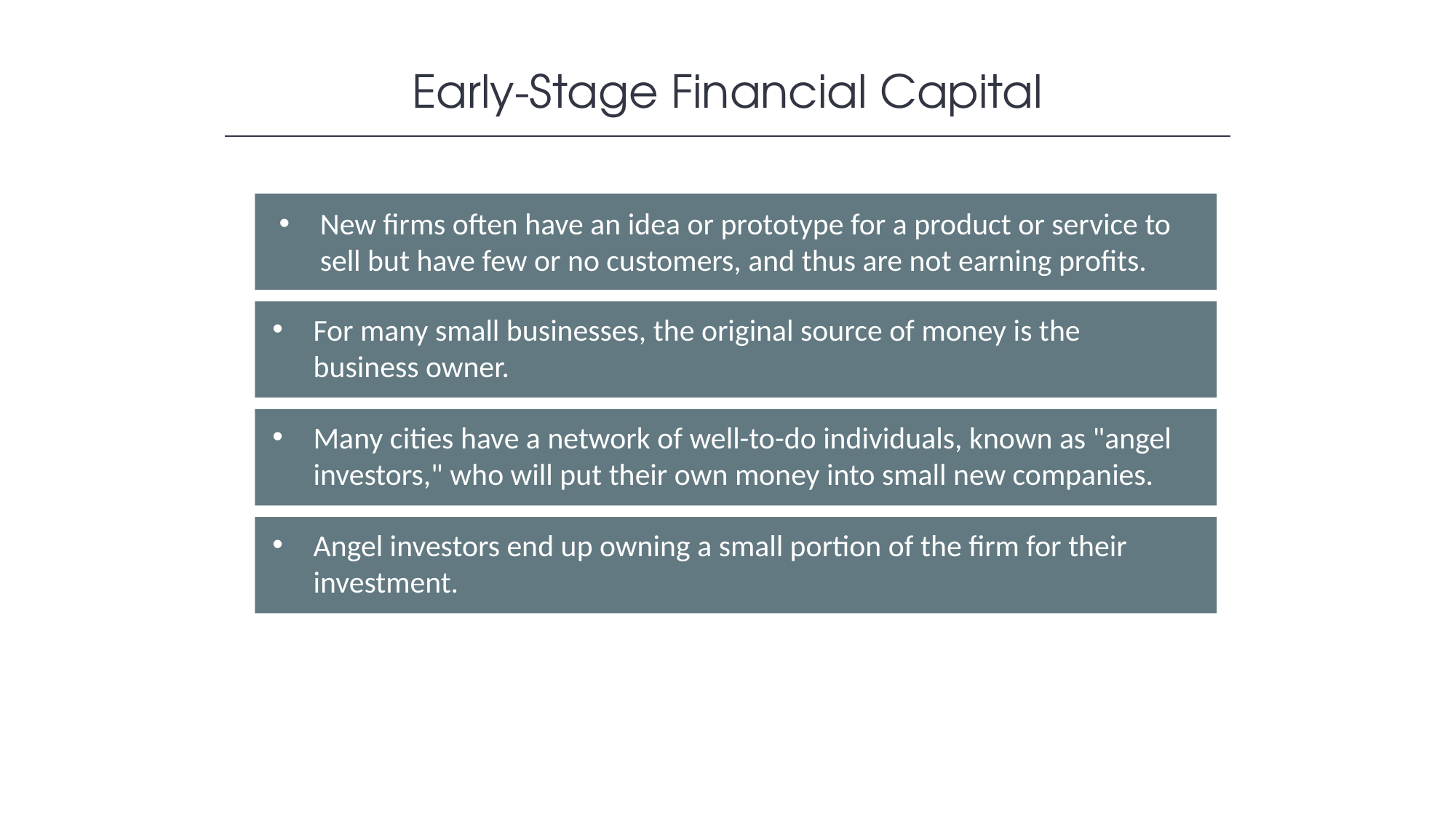

Early-Stage Financial Capital

New firms often have an idea or prototype for a product or service to sell but have few or no customers, and thus are not earning profits.

For many small businesses, the original source of money is the business owner.

Many cities have a network of well-to-do individuals, known as "angel investors," who will put their own money into small new companies.

Angel investors end up owning a small portion of the firm for their investment.